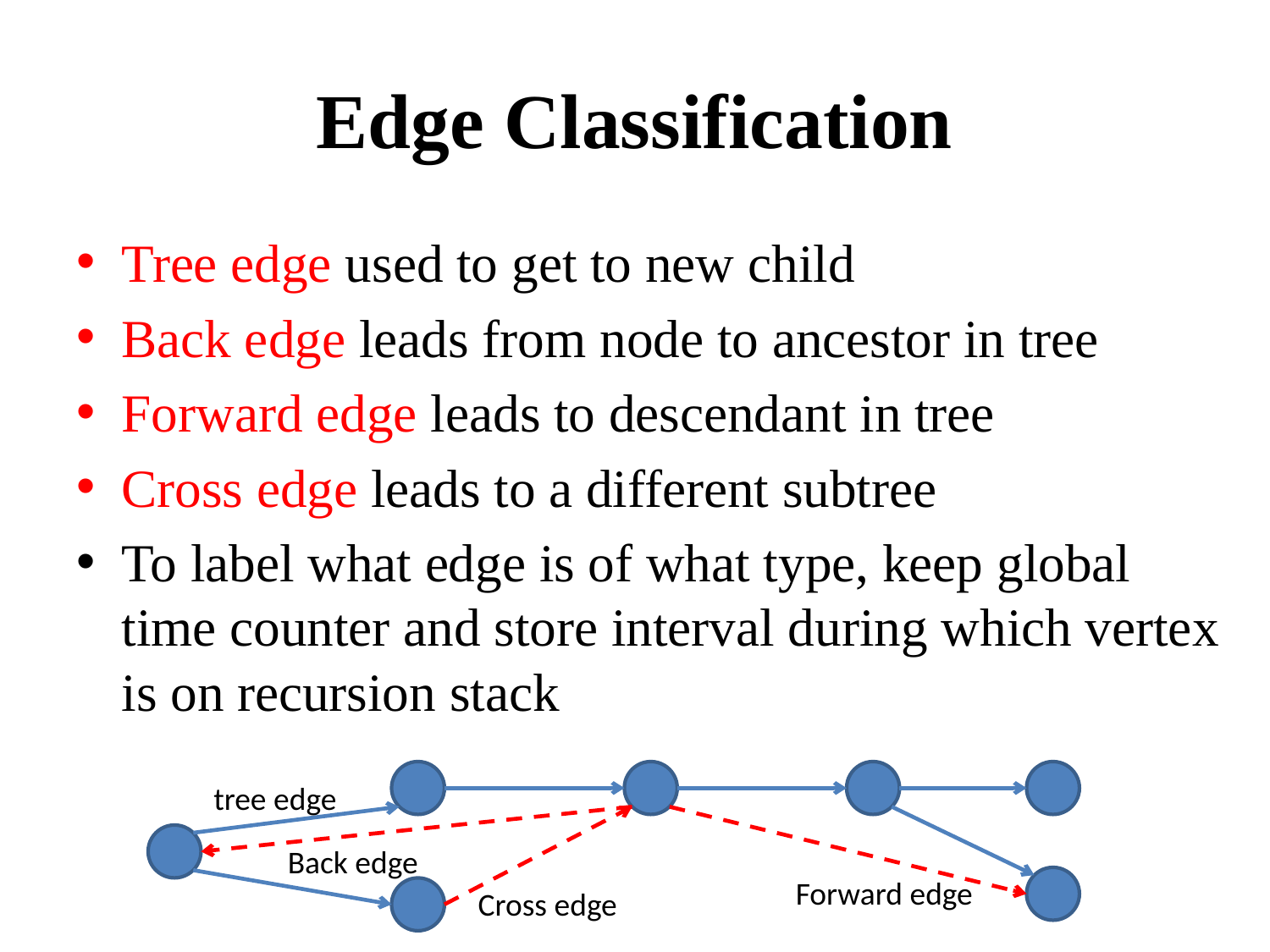

# Edge Classification
Tree edge used to get to new child
Back edge leads from node to ancestor in tree
Forward edge leads to descendant in tree
Cross edge leads to a different subtree
To label what edge is of what type, keep global time counter and store interval during which vertex is on recursion stack

tree edge

Back edge
Forward edge

Cross edge